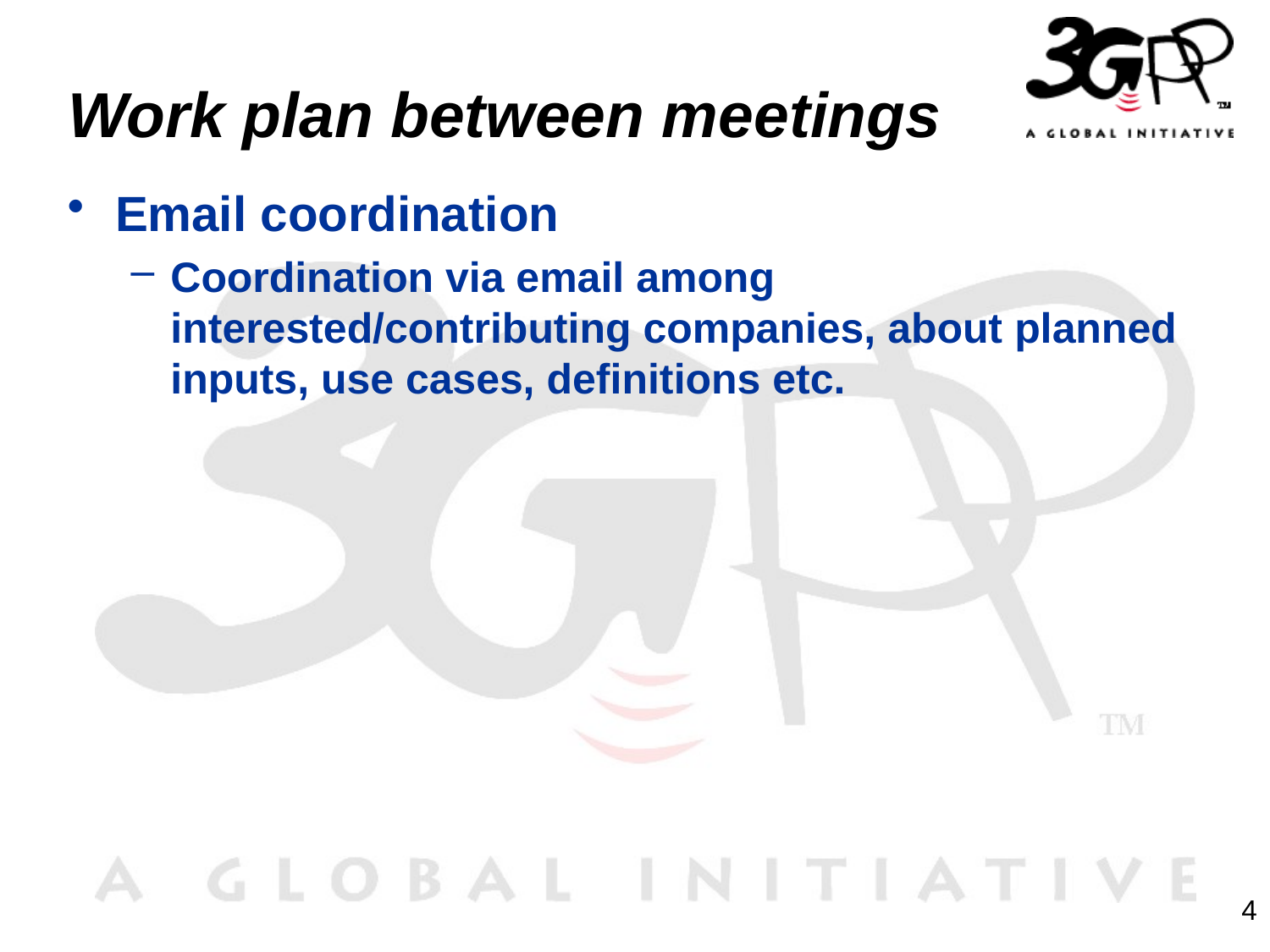

# Work plan between meetings
Email coordination
Coordination via email among interested/contributing companies, about planned inputs, use cases, definitions etc.

4